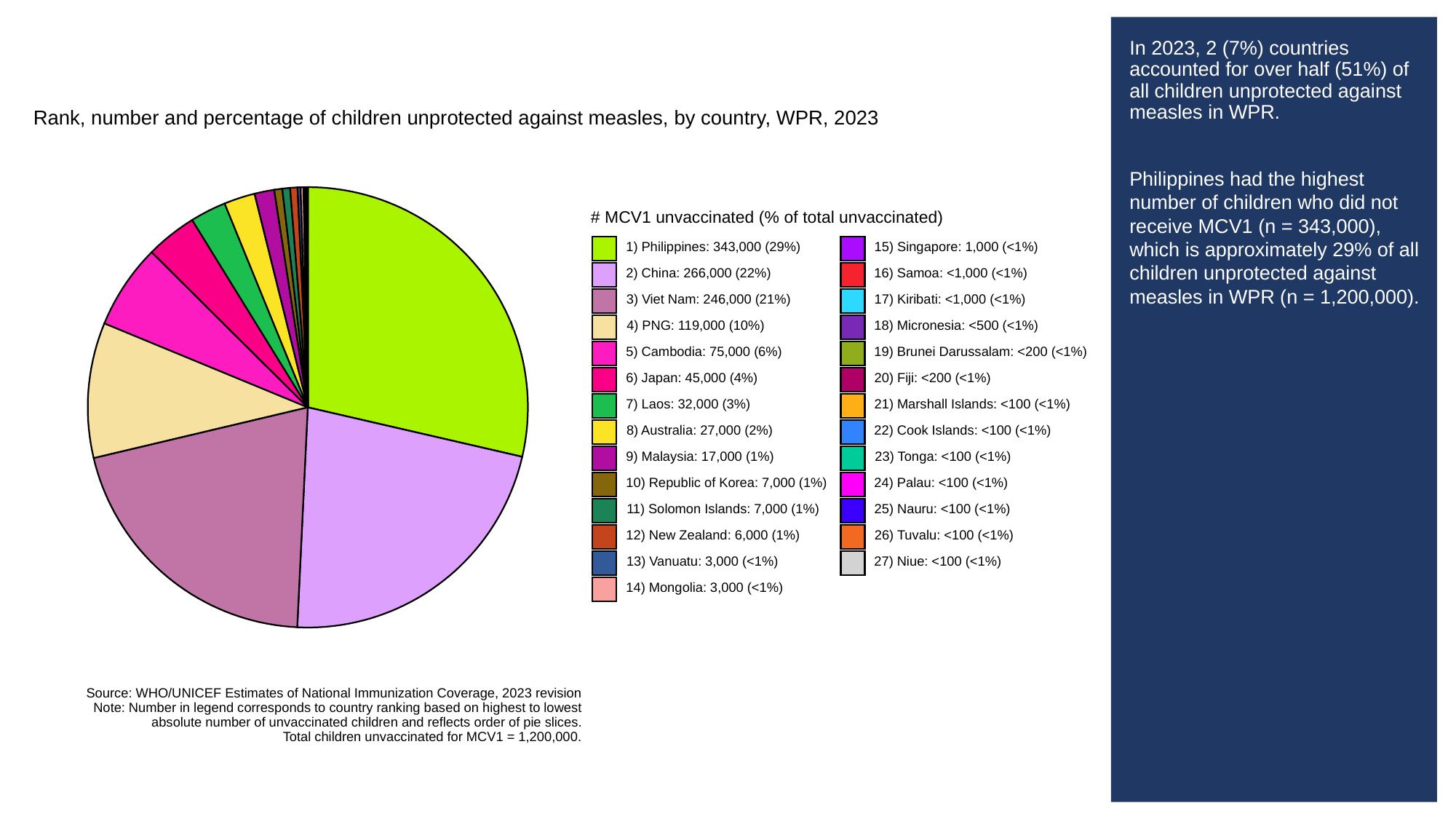

# In 2023, 2 (7%) countries accounted for over half (51%) of all children unprotected against measles in WPR.

Philippines had the highest number of children who did not receive MCV1 (n = 343,000), which is approximately 29% of all children unprotected against measles in WPR (n = 1,200,000).

Rank, number and percentage of children unprotected against measles, by country, WPR, 2023

# MCV1 unvaccinated (% of total unvaccinated)

1) Philippines: 343,000 (29%)
15) Singapore: 1,000 (<1%)

2) China: 266,000 (22%)
16) Samoa: <1,000 (<1%)

3) Viet Nam: 246,000 (21%)
17) Kiribati: <1,000 (<1%)

4) PNG: 119,000 (10%)
18) Micronesia: <500 (<1%)

5) Cambodia: 75,000 (6%)
19) Brunei Darussalam: <200 (<1%)

6) Japan: 45,000 (4%)
20) Fiji: <200 (<1%)

7) Laos: 32,000 (3%)
21) Marshall Islands: <100 (<1%)

8) Australia: 27,000 (2%)
22) Cook Islands: <100 (<1%)

9) Malaysia: 17,000 (1%)
23) Tonga: <100 (<1%)

10) Republic of Korea: 7,000 (1%)
24) Palau: <100 (<1%)

11) Solomon Islands: 7,000 (1%)
25) Nauru: <100 (<1%)

12) New Zealand: 6,000 (1%)
26) Tuvalu: <100 (<1%)

13) Vanuatu: 3,000 (<1%)
27) Niue: <100 (<1%)

14) Mongolia: 3,000 (<1%)
Source: WHO/UNICEF Estimates of National Immunization Coverage, 2023 revision
Note: Number in legend corresponds to country ranking based on highest to lowest
absolute number of unvaccinated children and reflects order of pie slices.
Total children unvaccinated for MCV1 = 1,200,000.